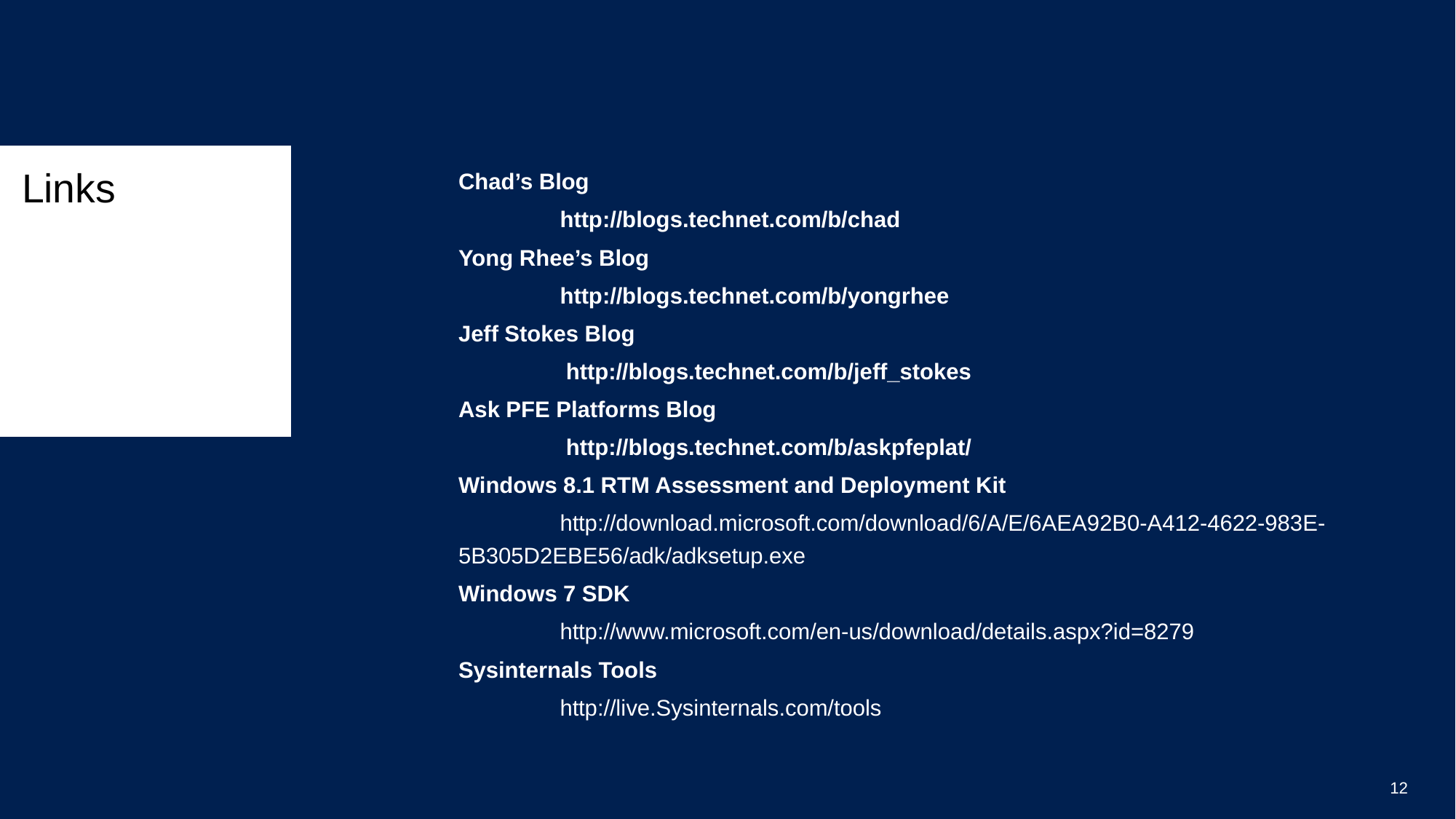

# Links
Chad’s Blog
	http://blogs.technet.com/b/chad
Yong Rhee’s Blog
	http://blogs.technet.com/b/yongrhee
Jeff Stokes Blog
	 http://blogs.technet.com/b/jeff_stokes
Ask PFE Platforms Blog
	 http://blogs.technet.com/b/askpfeplat/
Windows 8.1 RTM Assessment and Deployment Kit
	http://download.microsoft.com/download/6/A/E/6AEA92B0-A412-4622-983E-5B305D2EBE56/adk/adksetup.exe
Windows 7 SDK
	http://www.microsoft.com/en-us/download/details.aspx?id=8279
Sysinternals Tools
	http://live.Sysinternals.com/tools
12